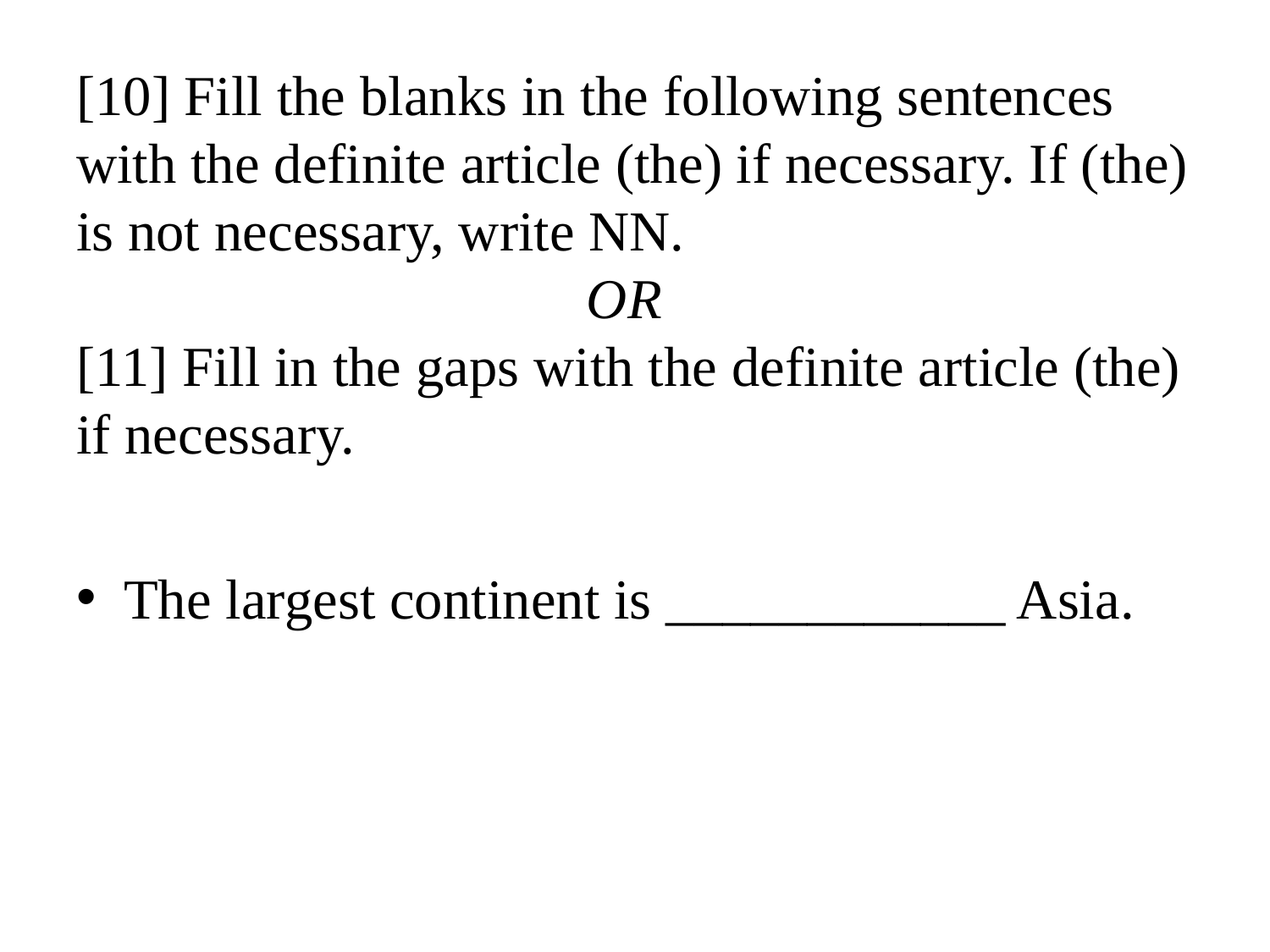

# [10] Fill the blanks in the following sentences with the definite article (the) if necessary. If (the) is not necessary, write NN. OR [11] Fill in the gaps with the definite article (the) if necessary.
The largest continent is ____________ Asia.